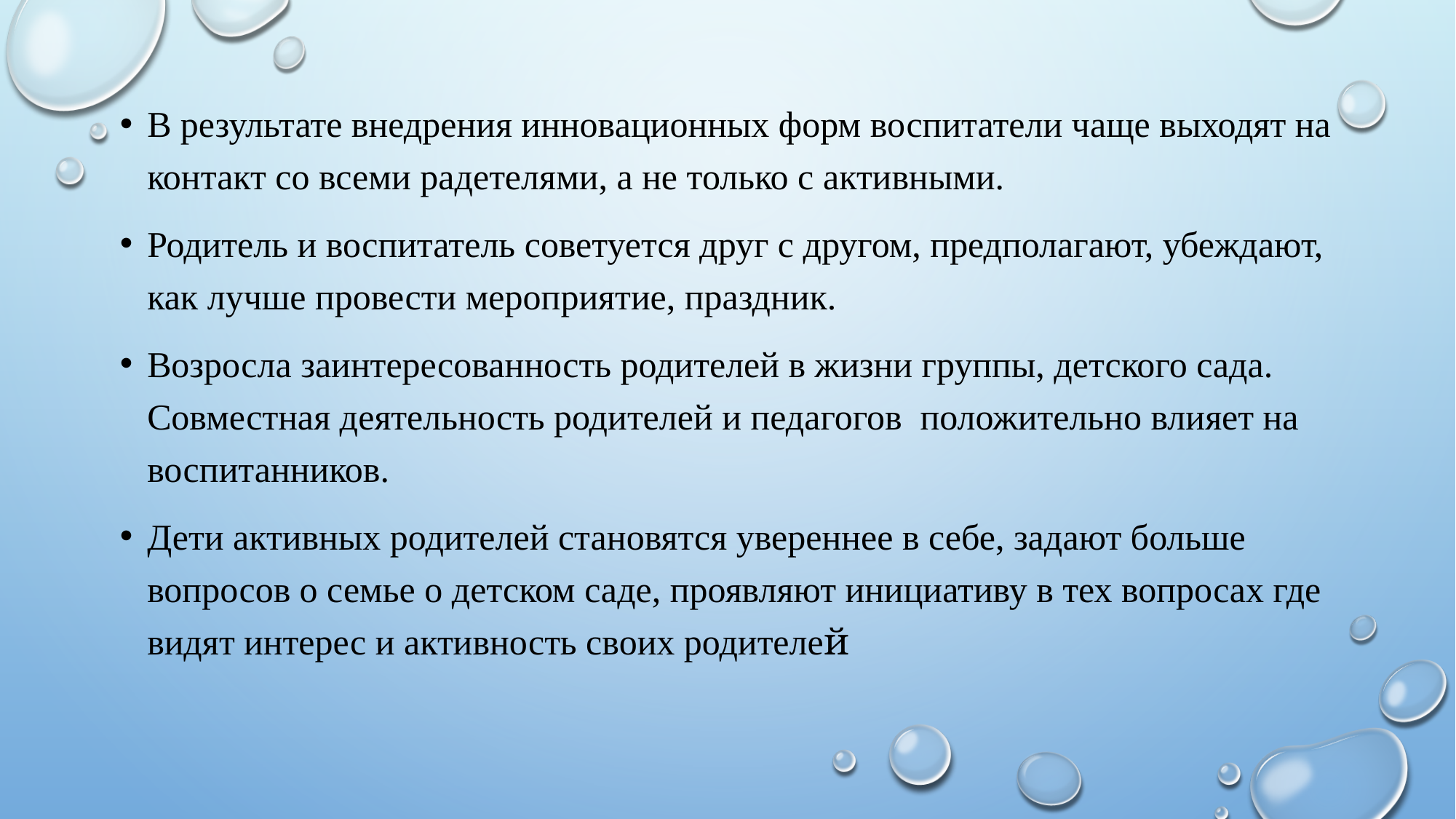

В результате внедрения инновационных форм воспитатели чаще выходят на контакт со всеми радетелями, а не только с активными.
Родитель и воспитатель советуется друг с другом, предполагают, убеждают, как лучше провести мероприятие, праздник.
Возросла заинтересованность родителей в жизни группы, детского сада. Совместная деятельность родителей и педагогов  положительно влияет на воспитанников.
Дети активных родителей становятся увереннее в себе, задают больше вопросов о семье о детском саде, проявляют инициативу в тех вопросах где видят интерес и активность своих родителей